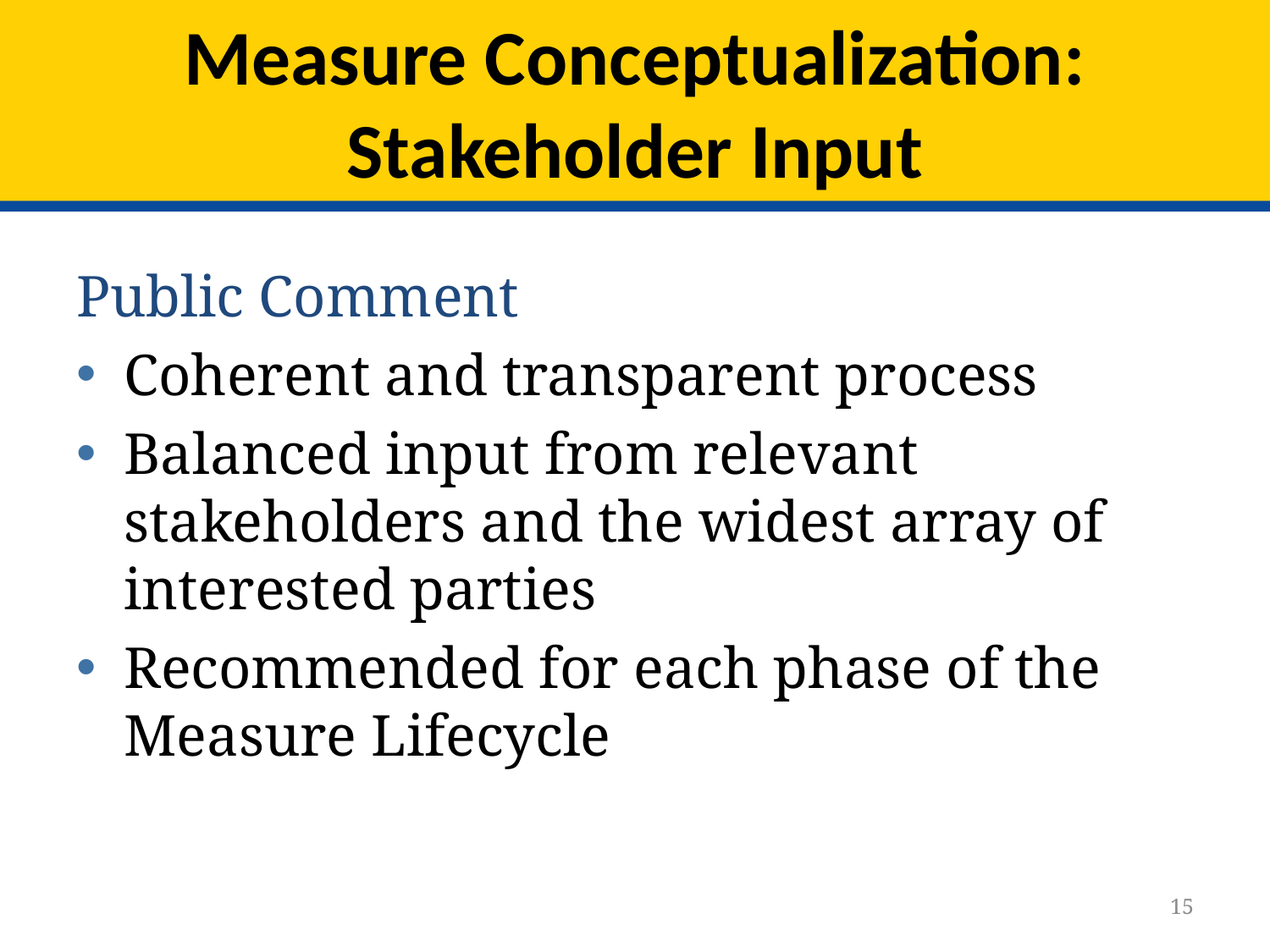

# Measure Conceptualization: Stakeholder Input
Public Comment
Coherent and transparent process
Balanced input from relevant stakeholders and the widest array of interested parties
Recommended for each phase of the Measure Lifecycle

15